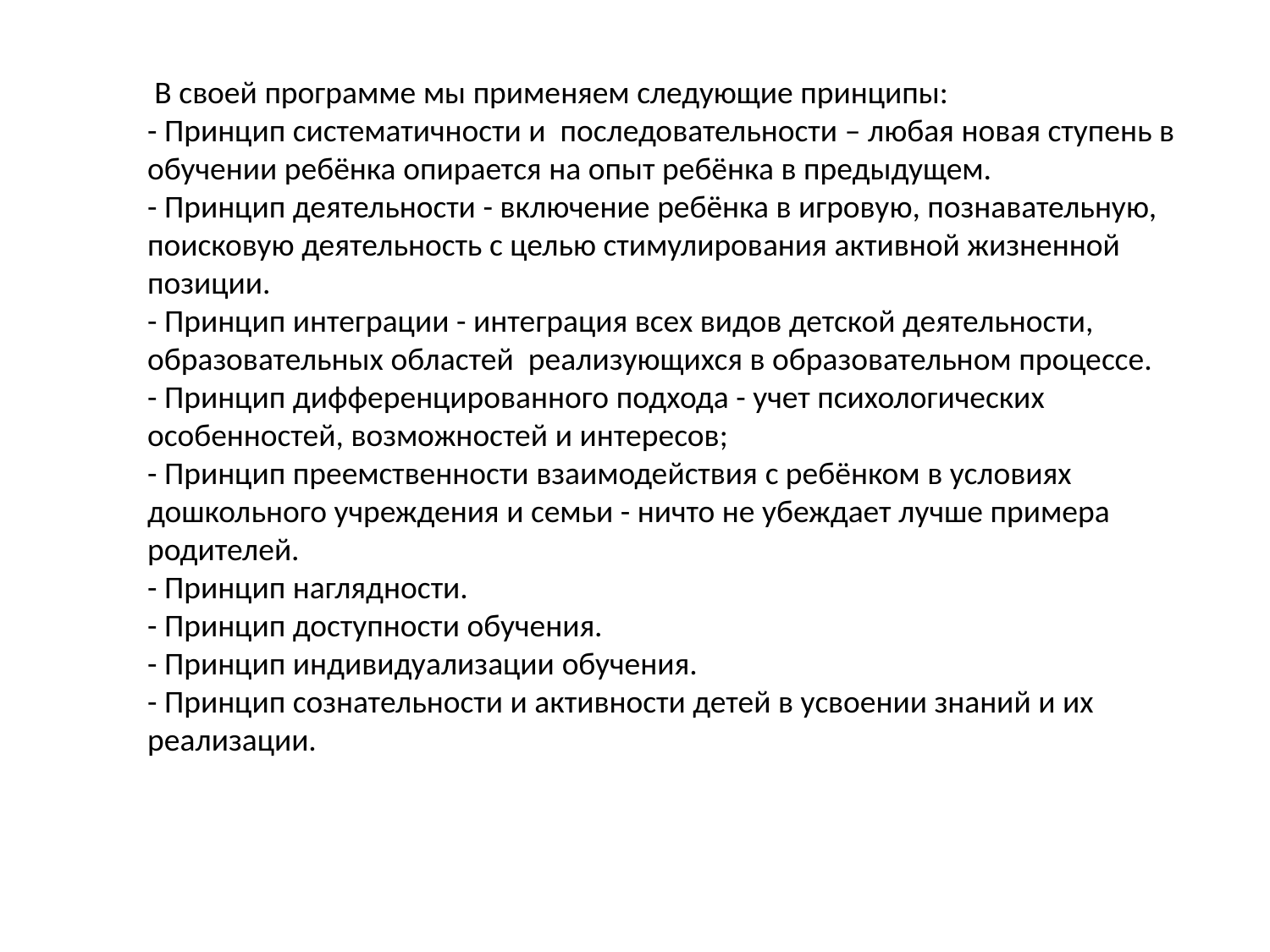

В своей программе мы применяем следующие принципы:
- Принцип систематичности и  последовательности – любая новая ступень в обучении ребёнка опирается на опыт ребёнка в предыдущем.
- Принцип деятельности - включение ребёнка в игровую, познавательную, поисковую деятельность с целью стимулирования активной жизненной позиции.
- Принцип интеграции - интеграция всех видов детской деятельности, образовательных областей  реализующихся в образовательном процессе.
- Принцип дифференцированного подхода - учет психологических особенностей, возможностей и инте­ресов;
- Принцип преемственности взаимодействия с ребёнком в условиях дошкольного учреждения и семьи - ничто не убеждает лучше примера родителей.
- Принцип наглядности.
- Принцип доступности обучения.
- Принцип индивидуализации обучения.
- Принцип сознательности и активности детей в усвоении знаний и их реализации.